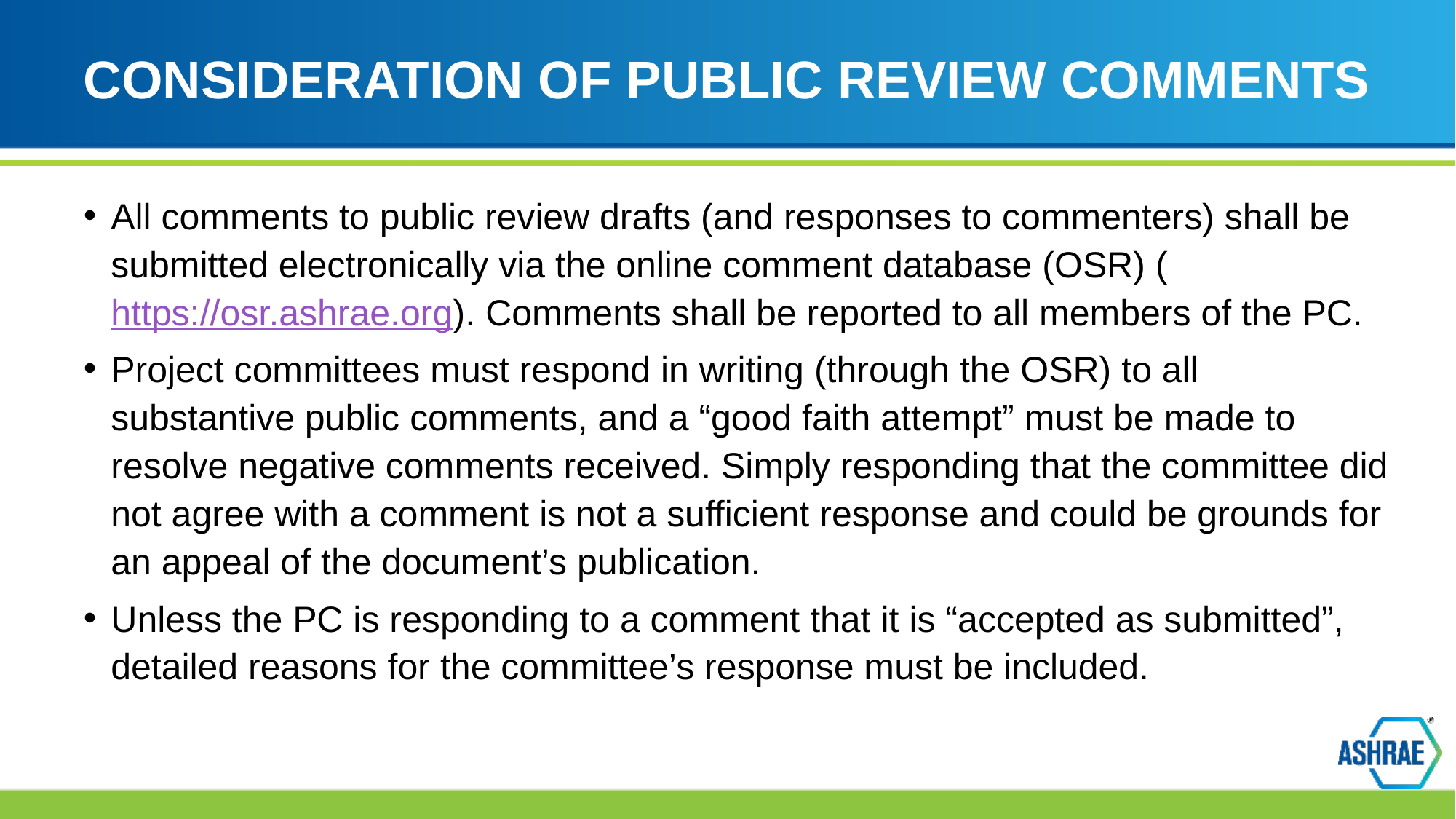

# CONSIDERATION OF PUBLIC REVIEW COMMENTS
All comments to public review drafts (and responses to commenters) shall be submitted electronically via the online comment database (OSR) (https://osr.ashrae.org). Comments shall be reported to all members of the PC.
Project committees must respond in writing (through the OSR) to all substantive public comments, and a “good faith attempt” must be made to resolve negative comments received. Simply responding that the committee did not agree with a comment is not a sufficient response and could be grounds for an appeal of the document’s publication.
Unless the PC is responding to a comment that it is “accepted as submitted”, detailed reasons for the committee’s response must be included.